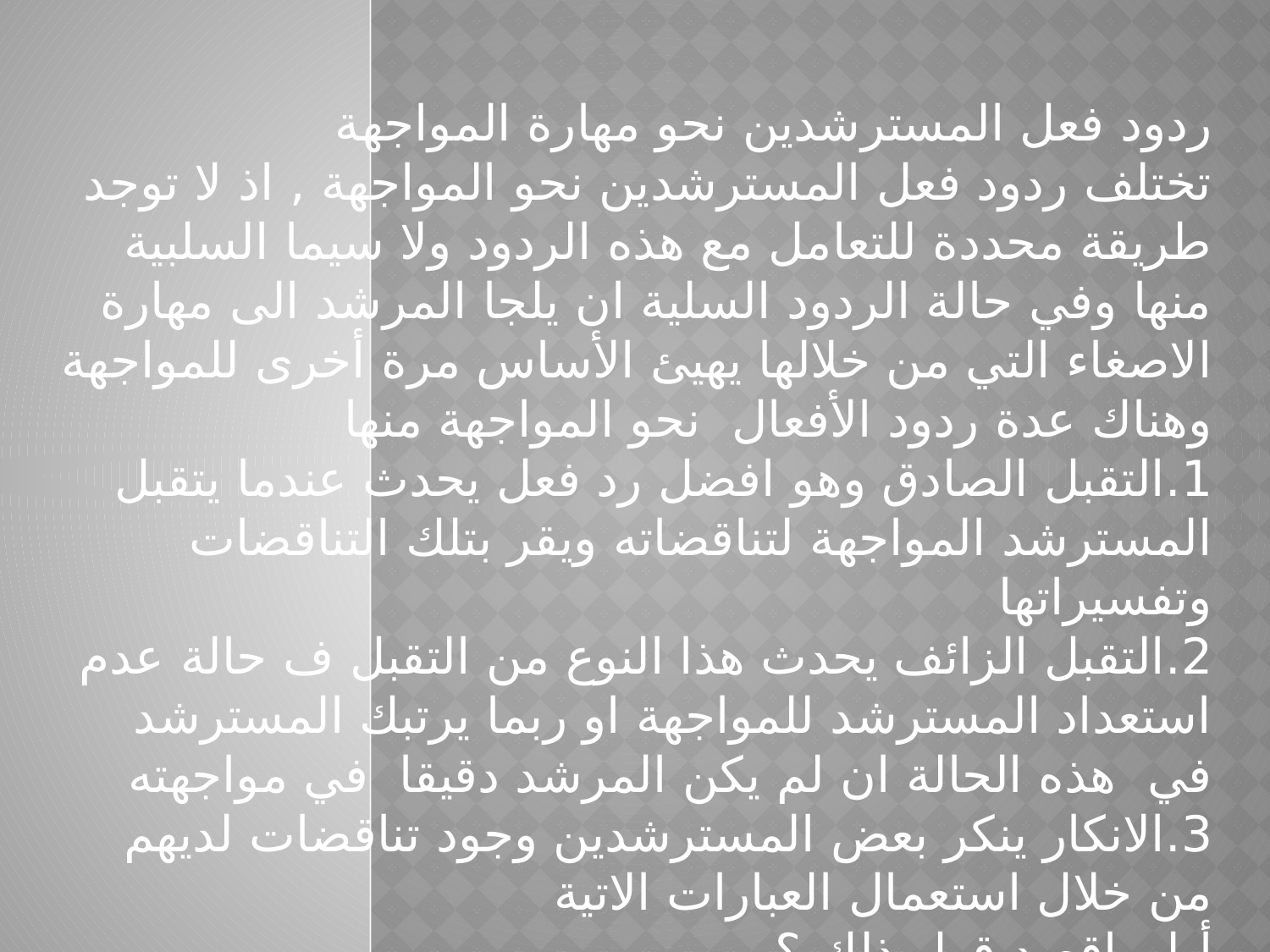

ردود فعل المسترشدين نحو مهارة المواجهة
تختلف ردود فعل المسترشدين نحو المواجهة , اذ لا توجد طريقة محددة للتعامل مع هذه الردود ولا سيما السلبية منها وفي حالة الردود السلية ان يلجا المرشد الى مهارة الاصغاء التي من خلالها يهيئ الأساس مرة أخرى للمواجهة وهناك عدة ردود الأفعال  نحو المواجهة منها
1.	التقبل الصادق وهو افضل رد فعل يحدث عندما يتقبل المسترشد المواجهة لتناقضاته ويقر بتلك التناقضات وتفسيراتها
2.	التقبل الزائف يحدث هذا النوع من التقبل ف حالة عدم استعداد المسترشد للمواجهة او ربما يرتبك المسترشد في  هذه الحالة ان لم يكن المرشد دقيقا  في مواجهته
3.	الانكار ينكر بعض المسترشدين وجود تناقضات لديهم من خلال استعمال العبارات الاتية
أ‌-	لم اقصد قول ذلك ؟
ب‌-	انه موضوع تافه ولا يستحق  المناقشة.